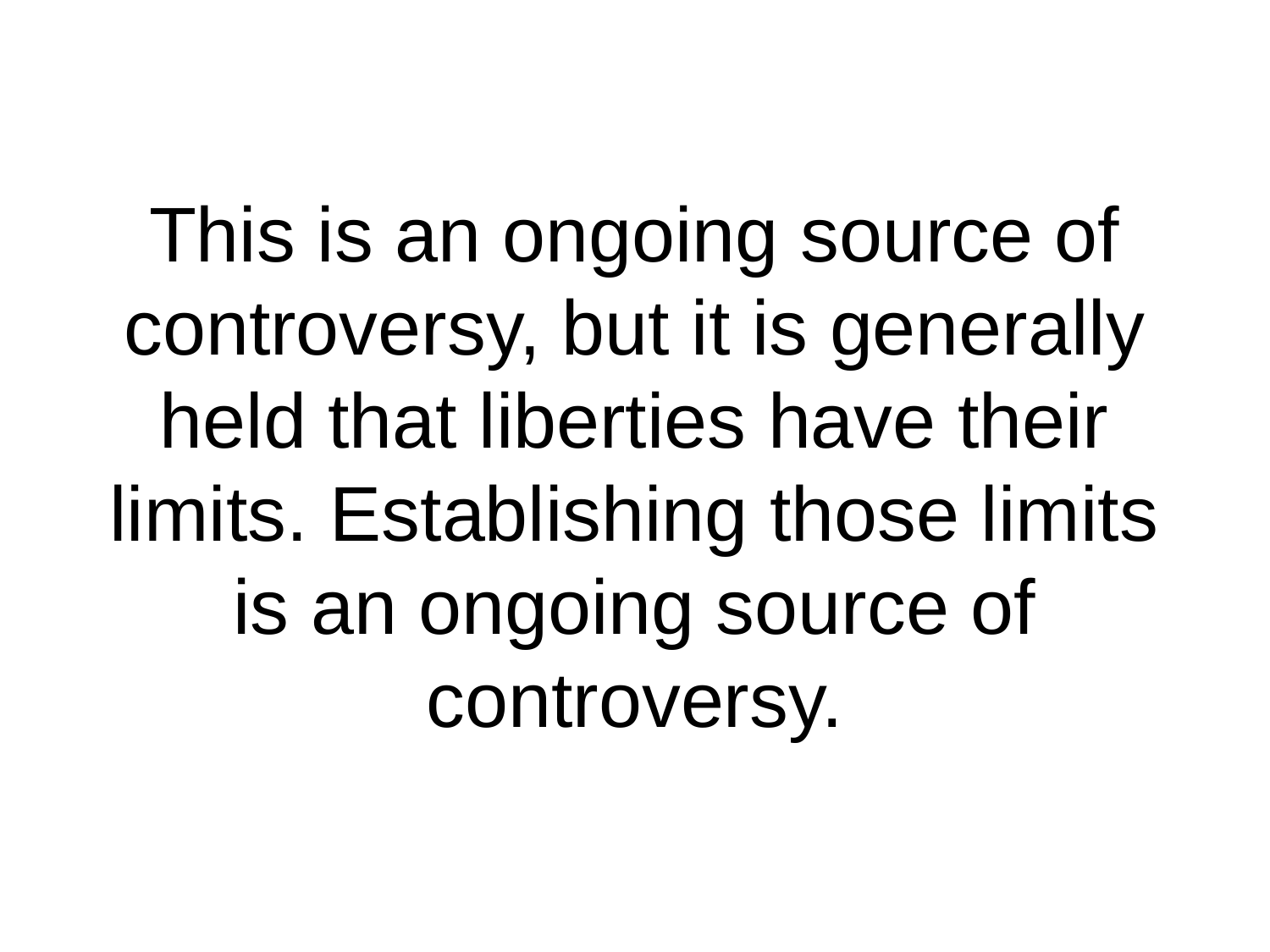

# This is an ongoing source of controversy, but it is generally held that liberties have their limits. Establishing those limits is an ongoing source of controversy.